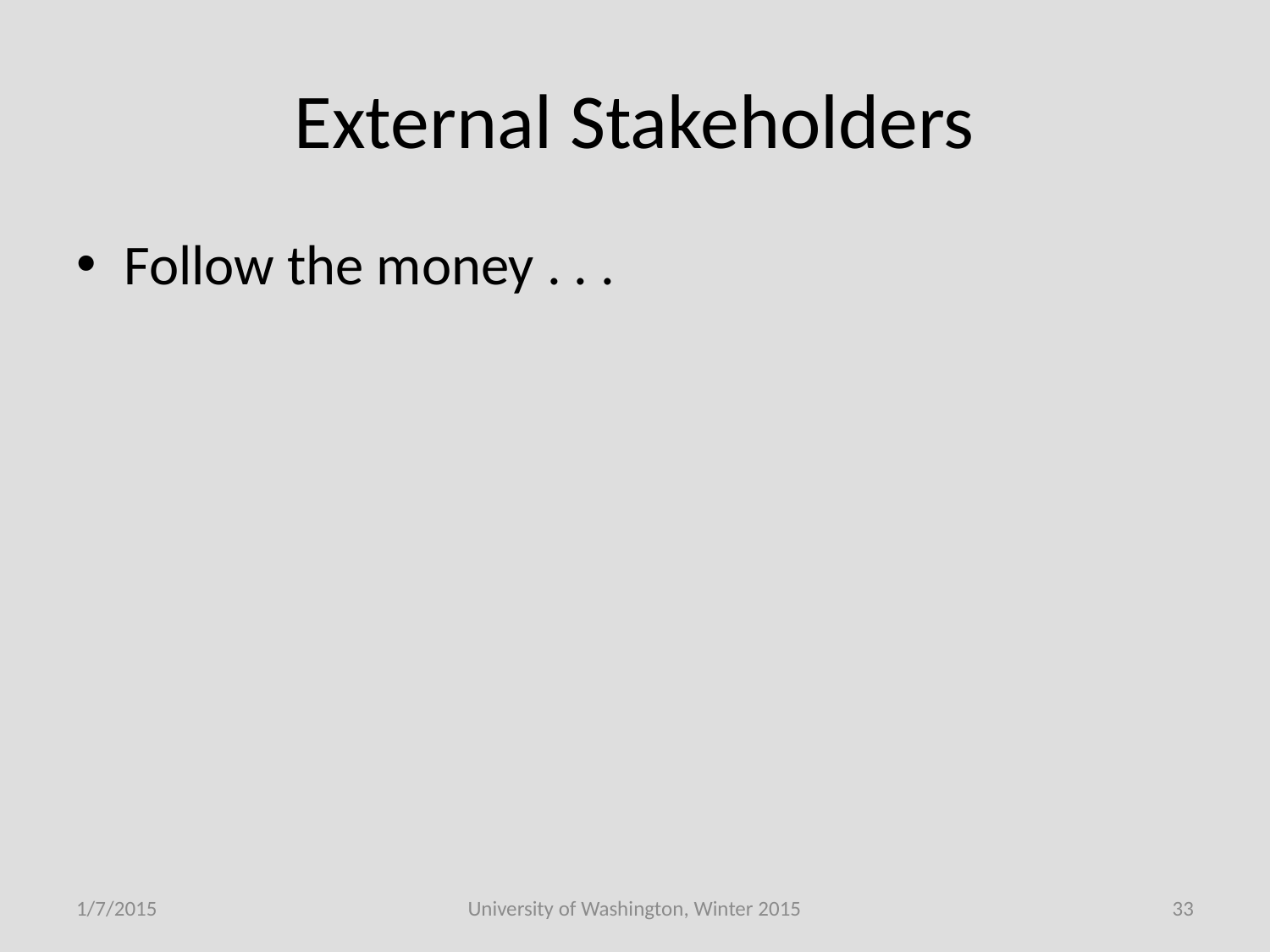

# External Stakeholders
Follow the money . . .
1/7/2015
University of Washington, Winter 2015
33